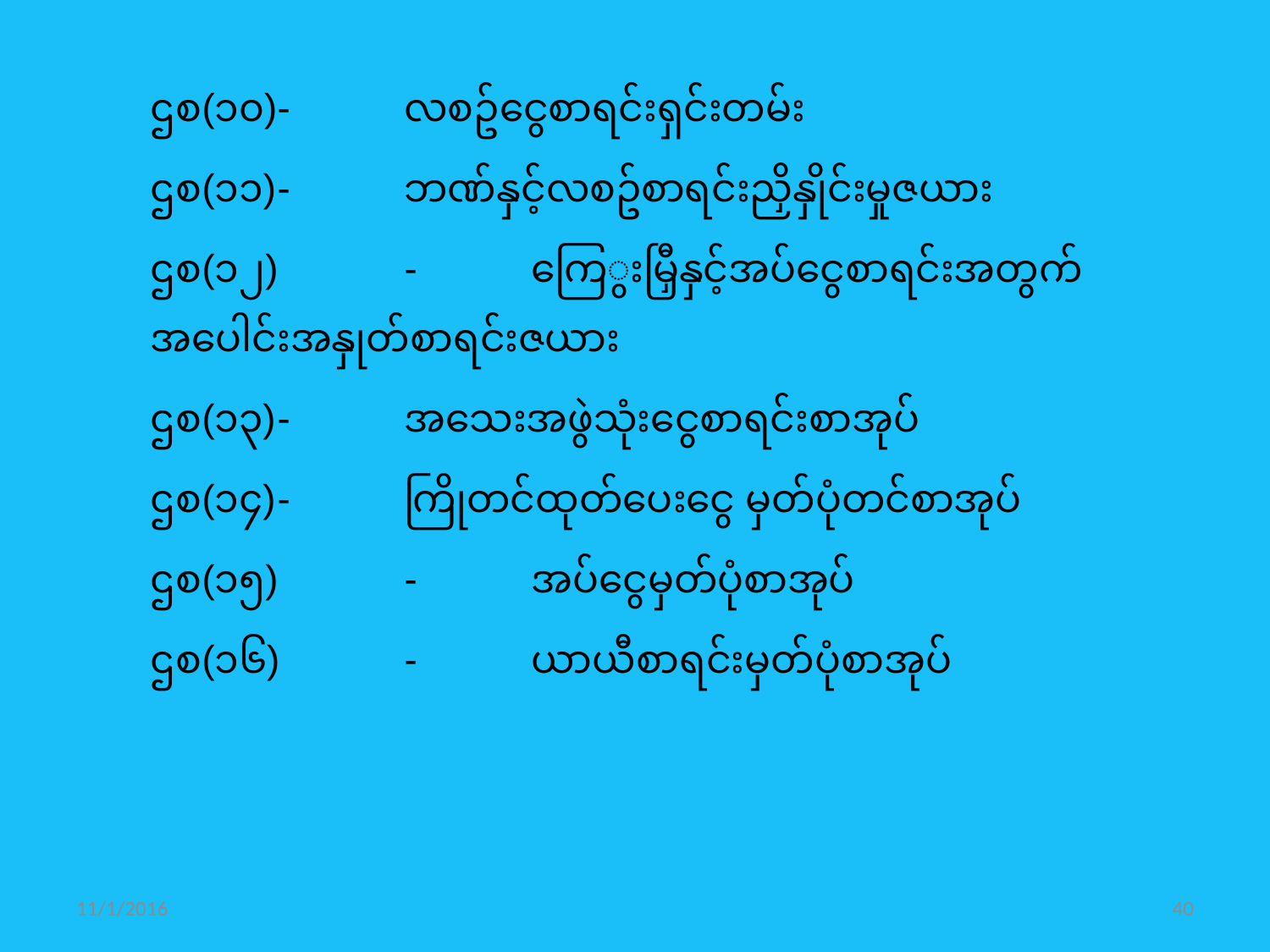

ဌစ(၁၀)	-	လစဥ်ငွေစာရင်းရှင်းတမ်း
ဌစ(၁၁)	-	ဘဏ်နှင့်လစဥ်စာရင်းညှိနှိုင်းမှုဇယား
ဌစ(၁၂)	-	ကြေွးမြှီနှင့်အပ်ငွေစာရင်းအတွက် အပေါင်းအနှုတ်စာရင်းဇယား
ဌစ(၁၃)	-	အသေးအဖွဲသုံးငွေစာရင်းစာအုပ်
ဌစ(၁၄)	-	ကြိုတင်ထုတ်ပေးငွေ မှတ်ပုံတင်စာအုပ်
ဌစ(၁၅)	-	အပ်ငွေမှတ်ပုံစာအုပ်
ဌစ(၁၆)	-	ယာယီစာရင်းမှတ်ပုံစာအုပ်

11/1/2016
40